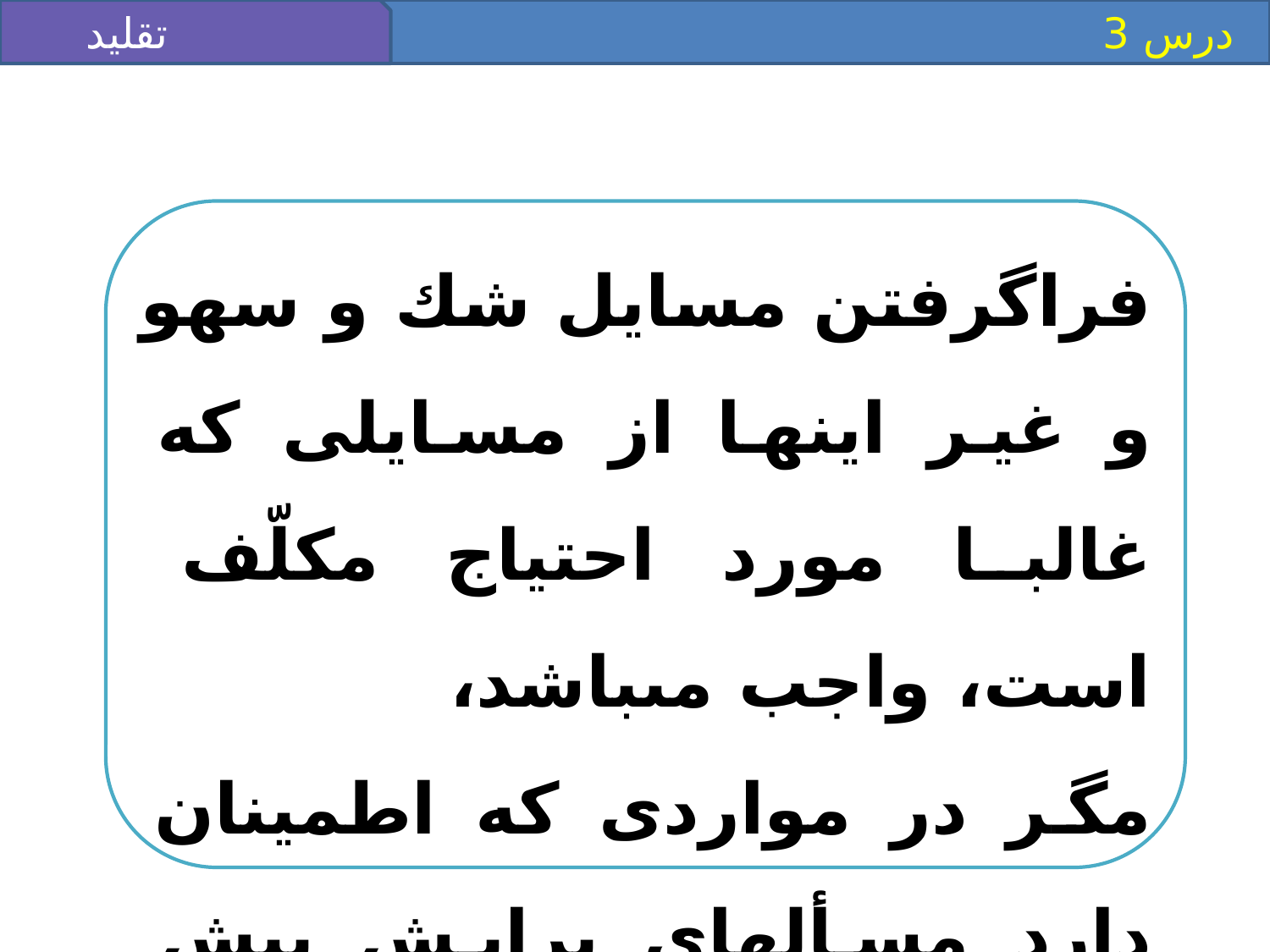

تقليد
 درس 3

فراگرفتن مسايل شك و سهو و غير اينها از مسايلى كه غالبا مورد احتياج مكلّف است، واجب مى‏باشد،
مگر در مواردى كه اطمينان دارد مسأله‏اى برايش پيش نمى‏آيد.